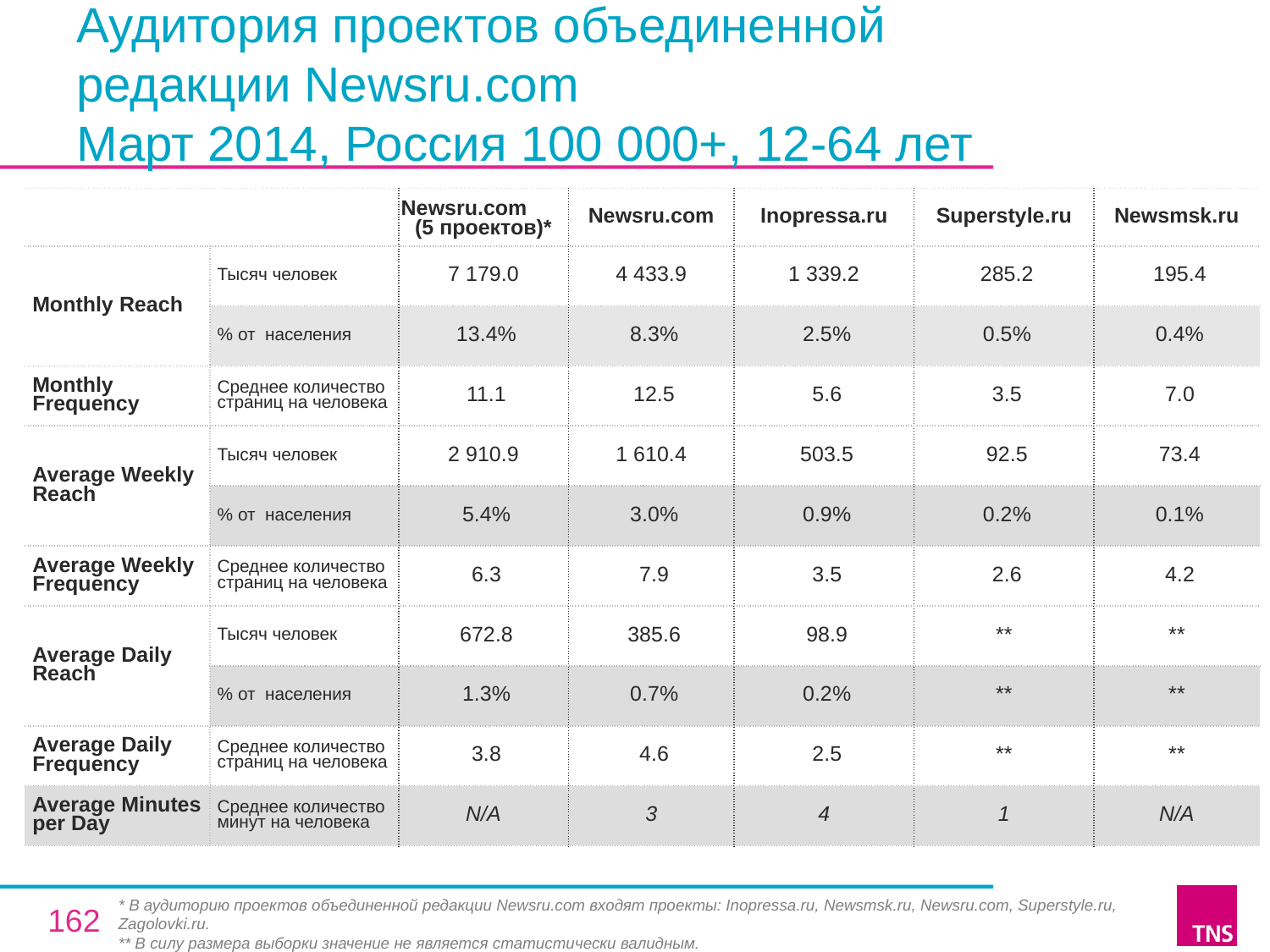

# Аудитория проектов объединенной
редакции Newsru.com
Март 2014, Россия 100 000+, 12-64 лет
|  |  | Newsru.com (5 проектов)\* | Newsru.com | Inopressa.ru | Superstyle.ru | Newsmsk.ru |
| --- | --- | --- | --- | --- | --- | --- |
| Monthly Reach | Тысяч человек | 7 179.0 | 4 433.9 | 1 339.2 | 285.2 | 195.4 |
|  | % от населения | 13.4% | 8.3% | 2.5% | 0.5% | 0.4% |
| Monthly Frequency | Среднее количество страниц на человека | 11.1 | 12.5 | 5.6 | 3.5 | 7.0 |
| Average Weekly Reach | Тысяч человек | 2 910.9 | 1 610.4 | 503.5 | 92.5 | 73.4 |
|  | % от населения | 5.4% | 3.0% | 0.9% | 0.2% | 0.1% |
| Average Weekly Frequency | Среднее количество страниц на человека | 6.3 | 7.9 | 3.5 | 2.6 | 4.2 |
| Average Daily Reach | Тысяч человек | 672.8 | 385.6 | 98.9 | \*\* | \*\* |
|  | % от населения | 1.3% | 0.7% | 0.2% | \*\* | \*\* |
| Average Daily Frequency | Среднее количество страниц на человека | 3.8 | 4.6 | 2.5 | \*\* | \*\* |
| Average Minutes per Day | Среднее количество минут на человека | N/A | 3 | 4 | 1 | N/A |
* В аудиторию проектов объединенной редакции Newsru.com входят проекты: Inopressa.ru, Newsmsk.ru, Newsru.com, Superstyle.ru, Zagolovki.ru.
** В силу размера выборки значение не является статистически валидным.
162